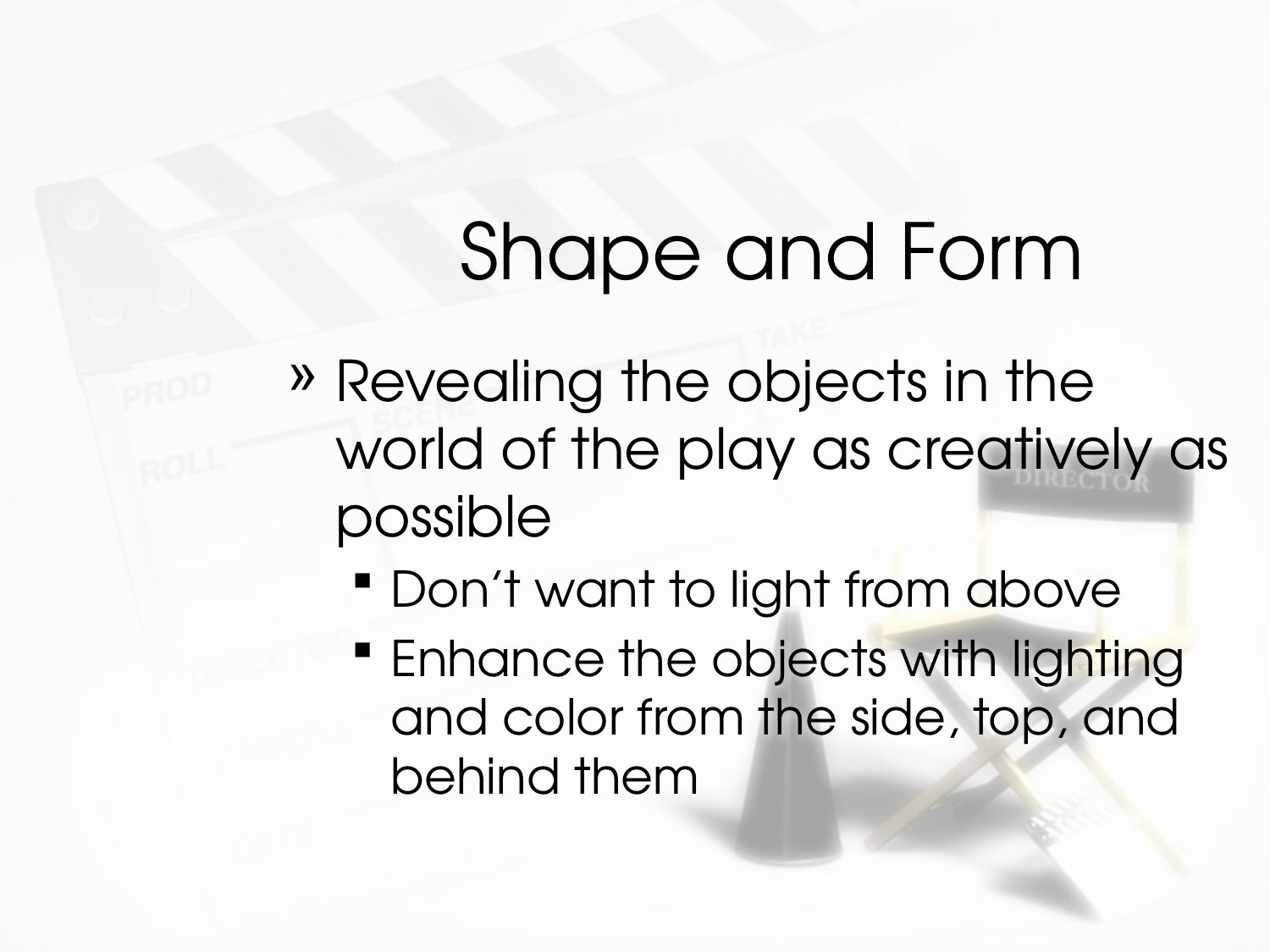

Shape and Form
Revealing the objects in the world of the play as creatively as possible
Don’t want to light from above
Enhance the objects with lighting and color from the side, top, and behind them